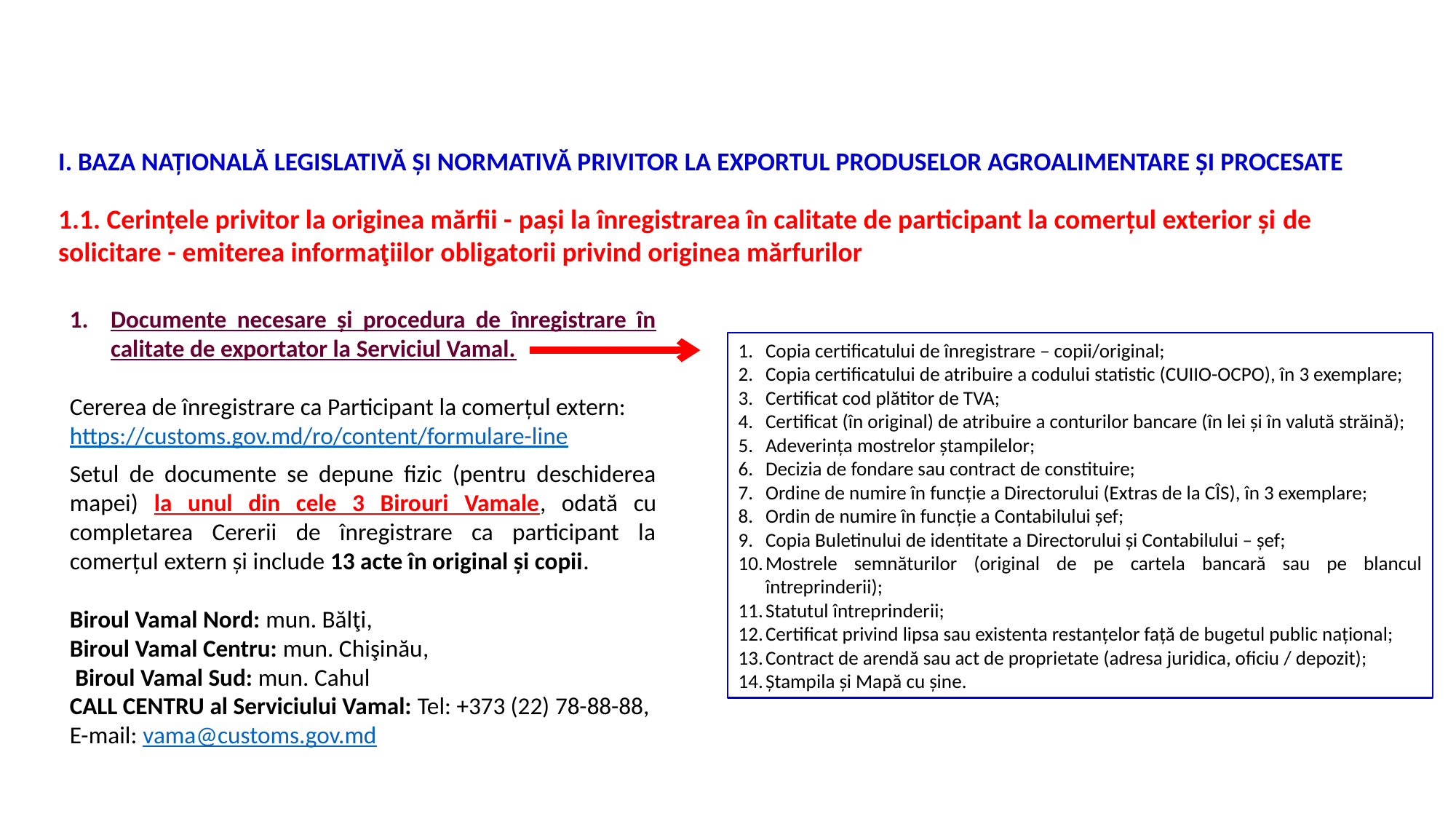

I. BAZA NAŢIONALĂ LEGISLATIVĂ ŞI NORMATIVĂ PRIVITOR LA EXPORTUL PRODUSELOR AGROALIMENTARE ŞI PROCESATE
1.1. Cerinţele privitor la originea mărfii - paşi la înregistrarea în calitate de participant la comerţul exterior şi de solicitare - emiterea informaţiilor obligatorii privind originea mărfurilor
Documente necesare şi procedura de înregistrare în calitate de exportator la Serviciul Vamal.

Cererea de înregistrare ca Participant la comerţul extern: https://customs.gov.md/ro/content/formulare-line
Setul de documente se depune fizic (pentru deschiderea mapei) la unul din cele 3 Birouri Vamale, odată cu completarea Cererii de înregistrare ca participant la comerţul extern şi include 13 acte în original şi copii.

Biroul Vamal Nord: mun. Bălţi,
Biroul Vamal Centru: mun. Chişinău,
 Biroul Vamal Sud: mun. Cahul
CALL CENTRU al Serviciului Vamal: Tel: +373 (22) 78-88-88,
E-mail: vama@customs.gov.md
Copia certificatului de înregistrare – copii/original;
Copia certificatului de atribuire a codului statistic (CUIIO-OCPO), în 3 exemplare;
Certificat cod plătitor de TVA;
Certificat (în original) de atribuire a conturilor bancare (în lei şi în valută străină);
Adeverinţa mostrelor ştampilelor;
Decizia de fondare sau contract de constituire;
Ordine de numire în funcţie a Directorului (Extras de la CÎS), în 3 exemplare;
Ordin de numire în funcţie a Contabilului şef;
Copia Buletinului de identitate a Directorului şi Contabilului – şef;
Mostrele semnăturilor (original de pe cartela bancară sau pe blancul întreprinderii);
Statutul întreprinderii;
Certificat privind lipsa sau existenta restanţelor faţă de bugetul public naţional;
Contract de arendă sau act de proprietate (adresa juridica, oficiu / depozit);
Ştampila şi Mapă cu şine.